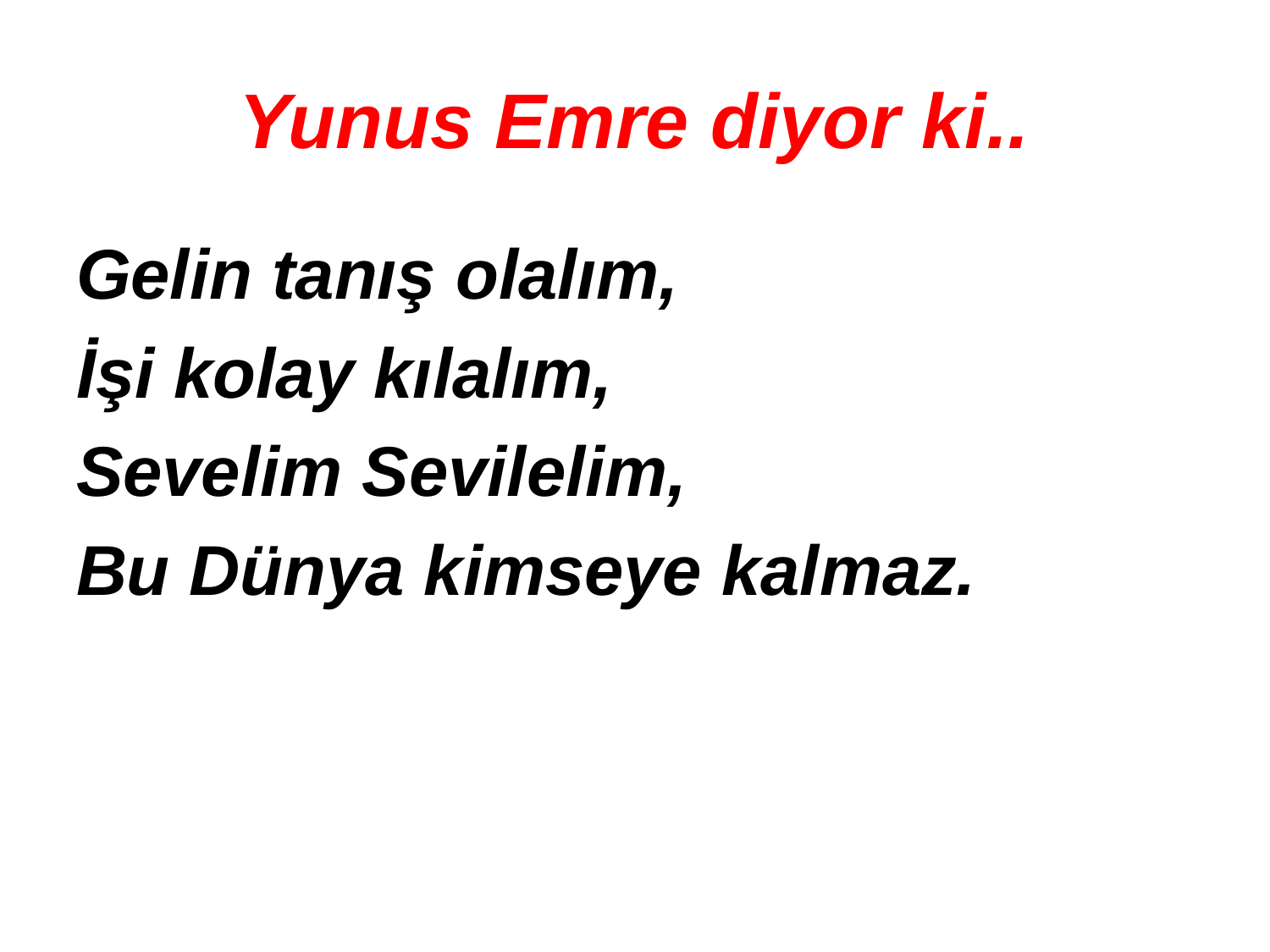

# Yunus Emre diyor ki..
Gelin tanış olalım,
İşi kolay kılalım,
Sevelim Sevilelim,
Bu Dünya kimseye kalmaz.